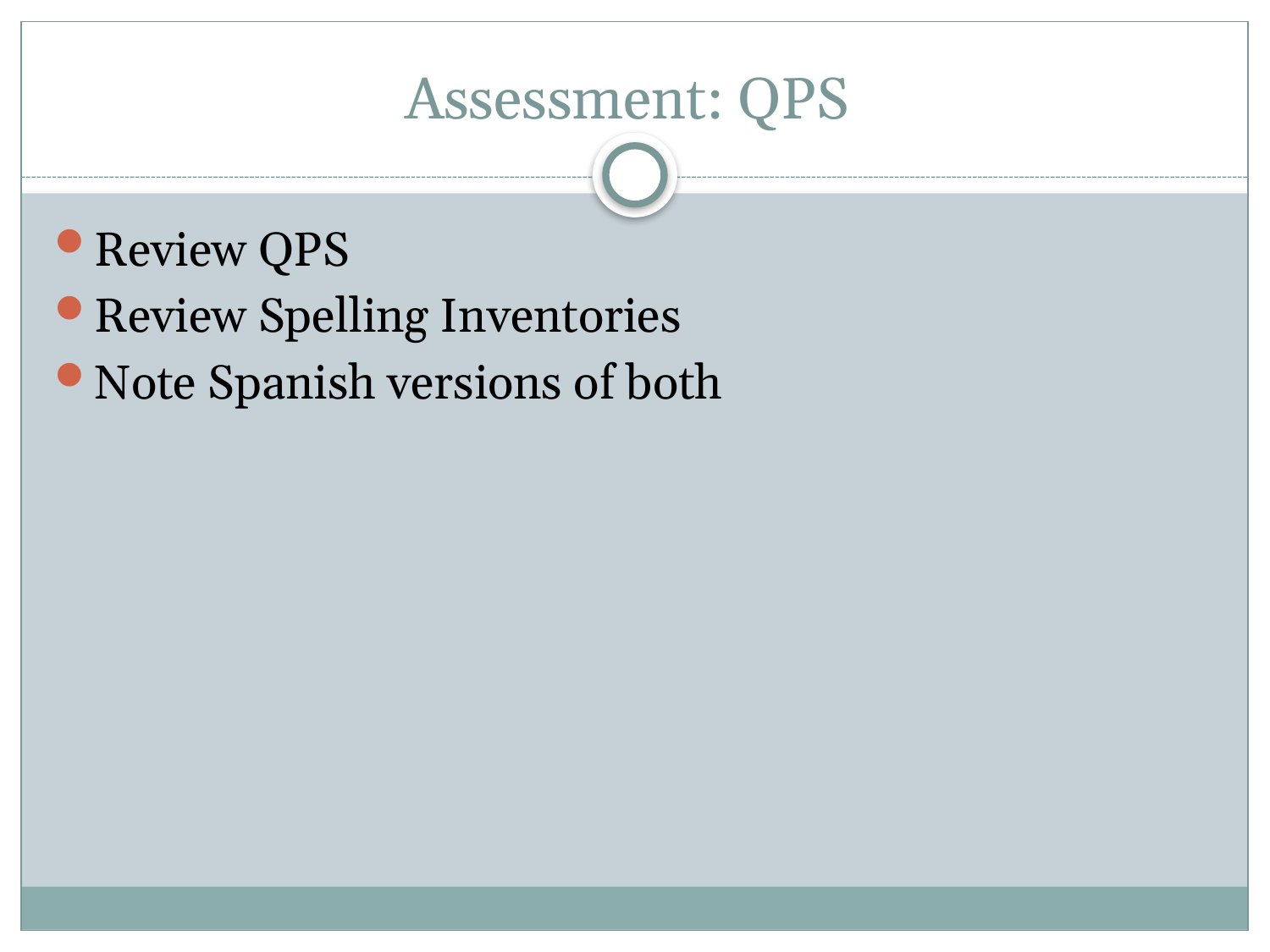

# Assessment: QPS
Review QPS
Review Spelling Inventories
Note Spanish versions of both